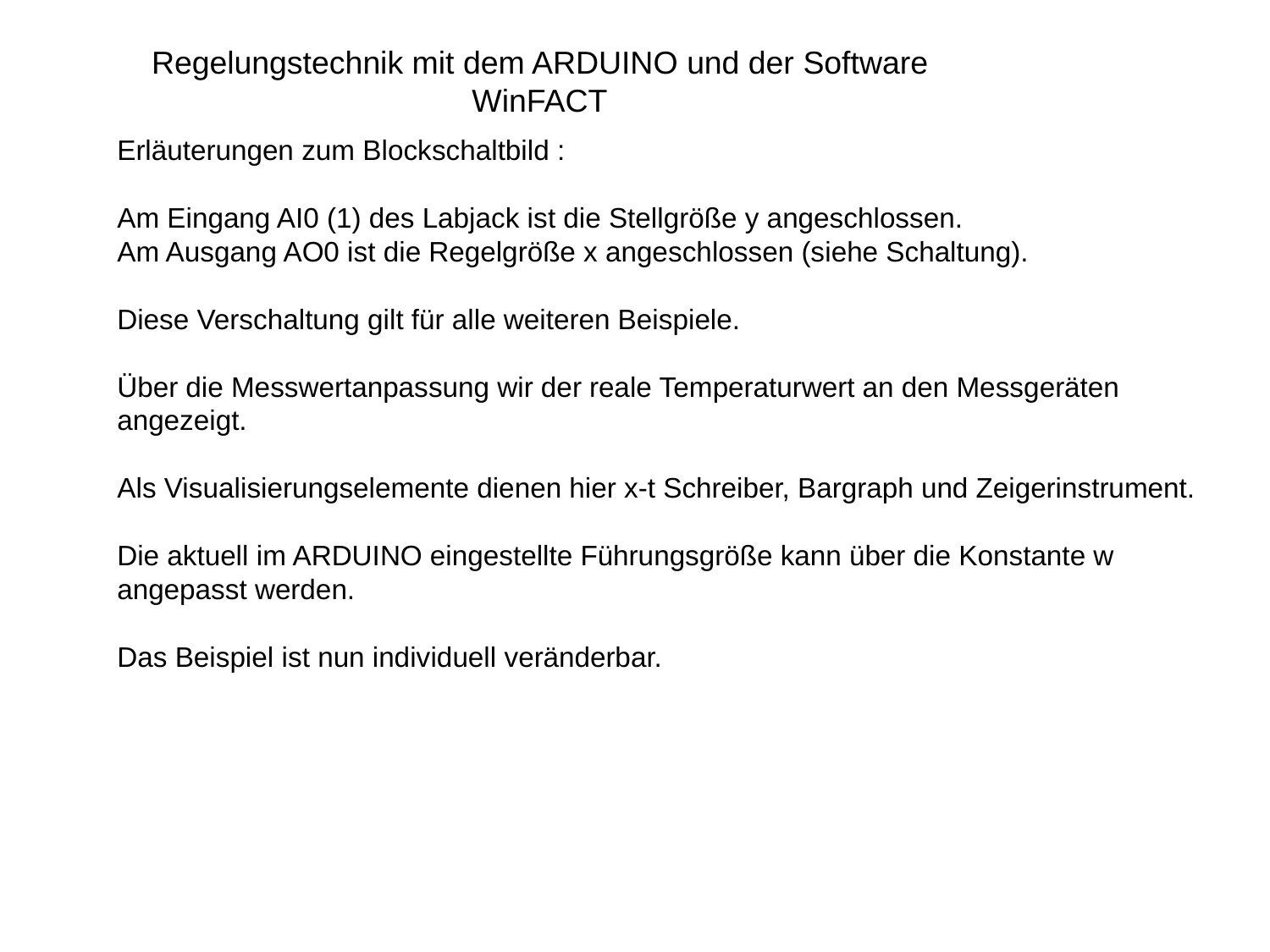

Regelungstechnik mit dem ARDUINO und der Software WinFACT
Erläuterungen zum Blockschaltbild :

Am Eingang AI0 (1) des Labjack ist die Stellgröße y angeschlossen.
Am Ausgang AO0 ist die Regelgröße x angeschlossen (siehe Schaltung).

Diese Verschaltung gilt für alle weiteren Beispiele.

Über die Messwertanpassung wir der reale Temperaturwert an den Messgeräten angezeigt.

Als Visualisierungselemente dienen hier x-t Schreiber, Bargraph und Zeigerinstrument.

Die aktuell im ARDUINO eingestellte Führungsgröße kann über die Konstante w angepasst werden.

Das Beispiel ist nun individuell veränderbar.